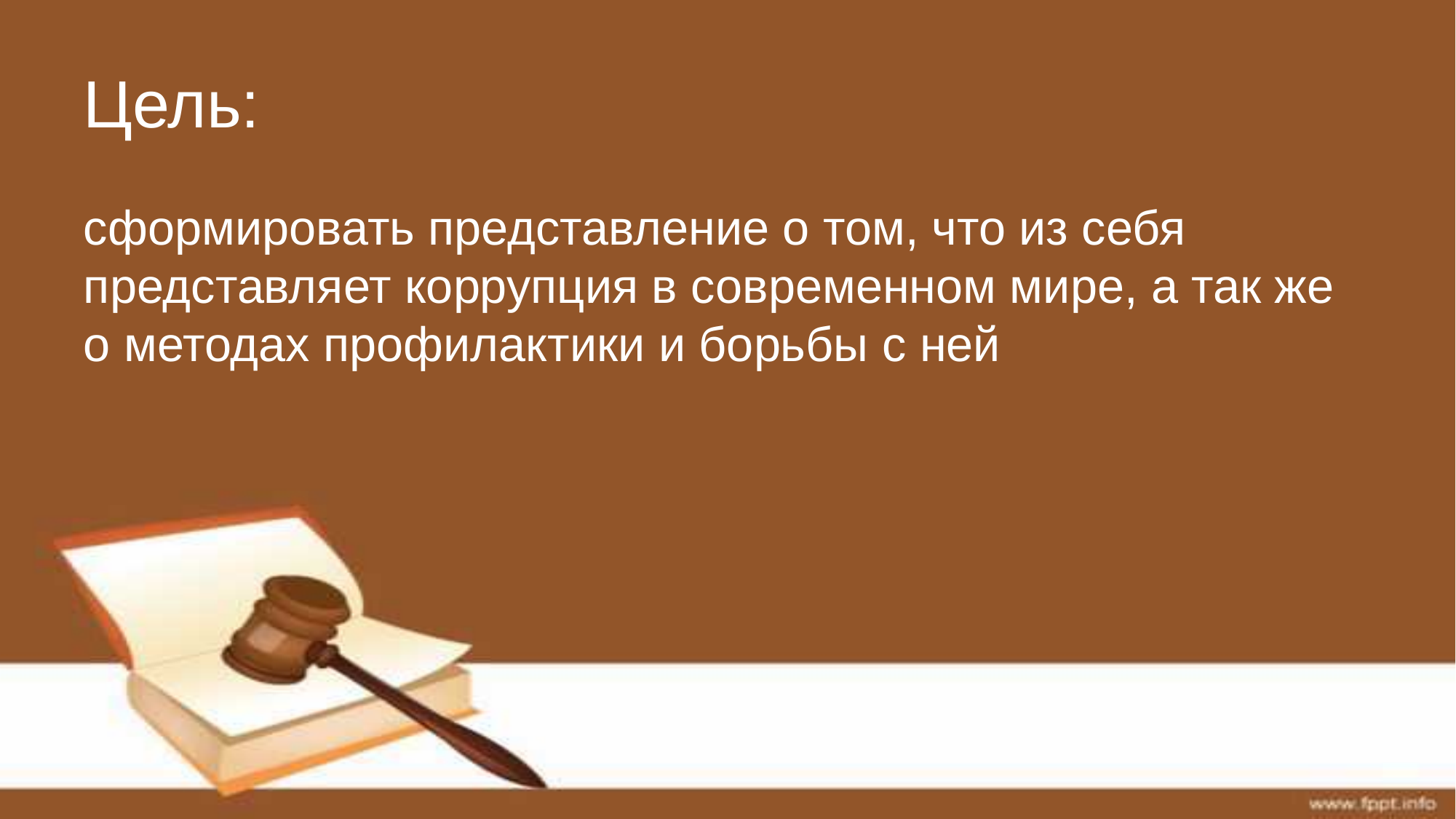

# Цель:
сформировать представление о том, что из себя представляет коррупция в современном мире, а так же о методах профилактики и борьбы с ней